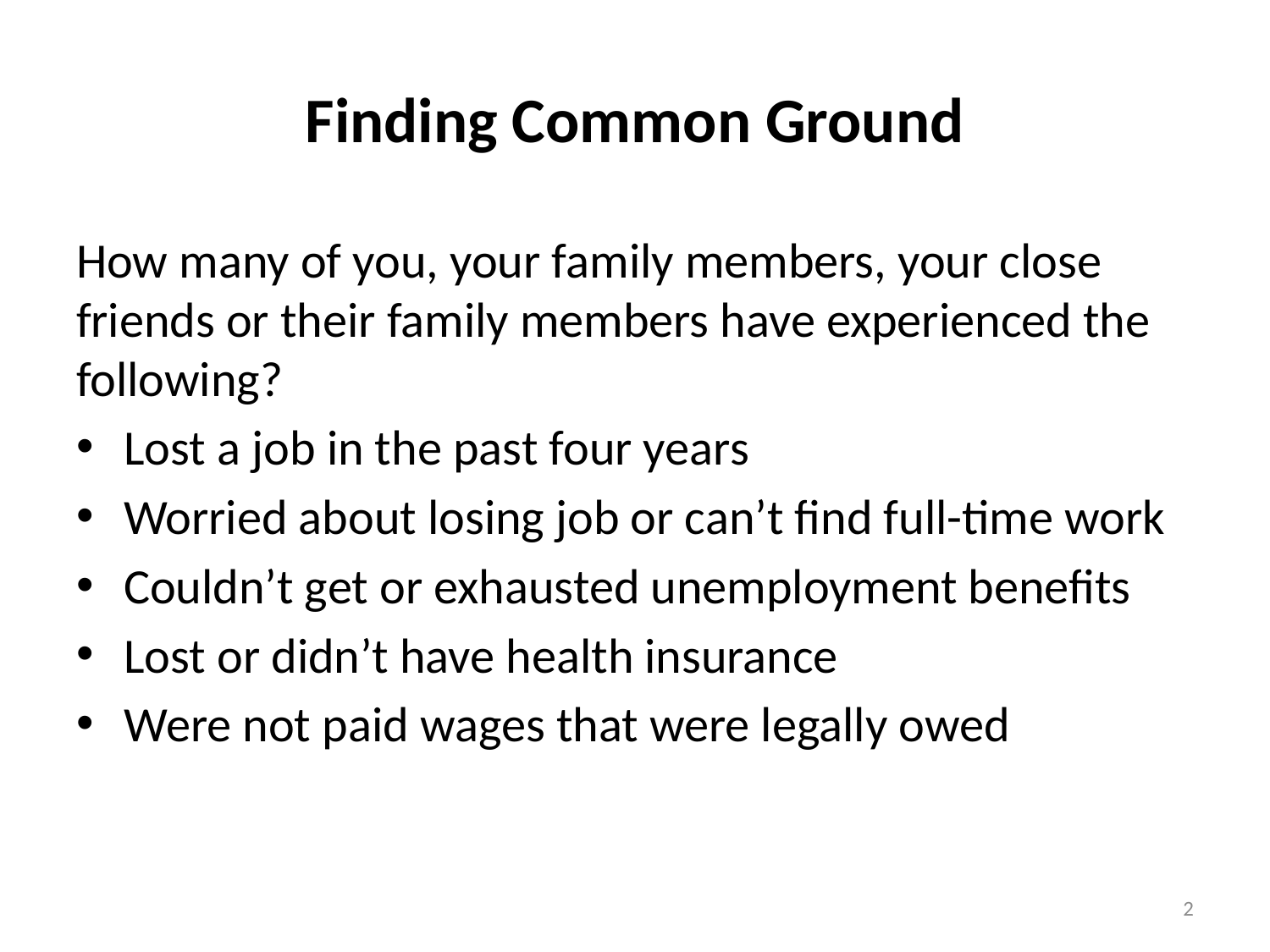

# Finding Common Ground
How many of you, your family members, your close friends or their family members have experienced the following?
Lost a job in the past four years
Worried about losing job or can’t find full-time work
Couldn’t get or exhausted unemployment benefits
Lost or didn’t have health insurance
Were not paid wages that were legally owed
2